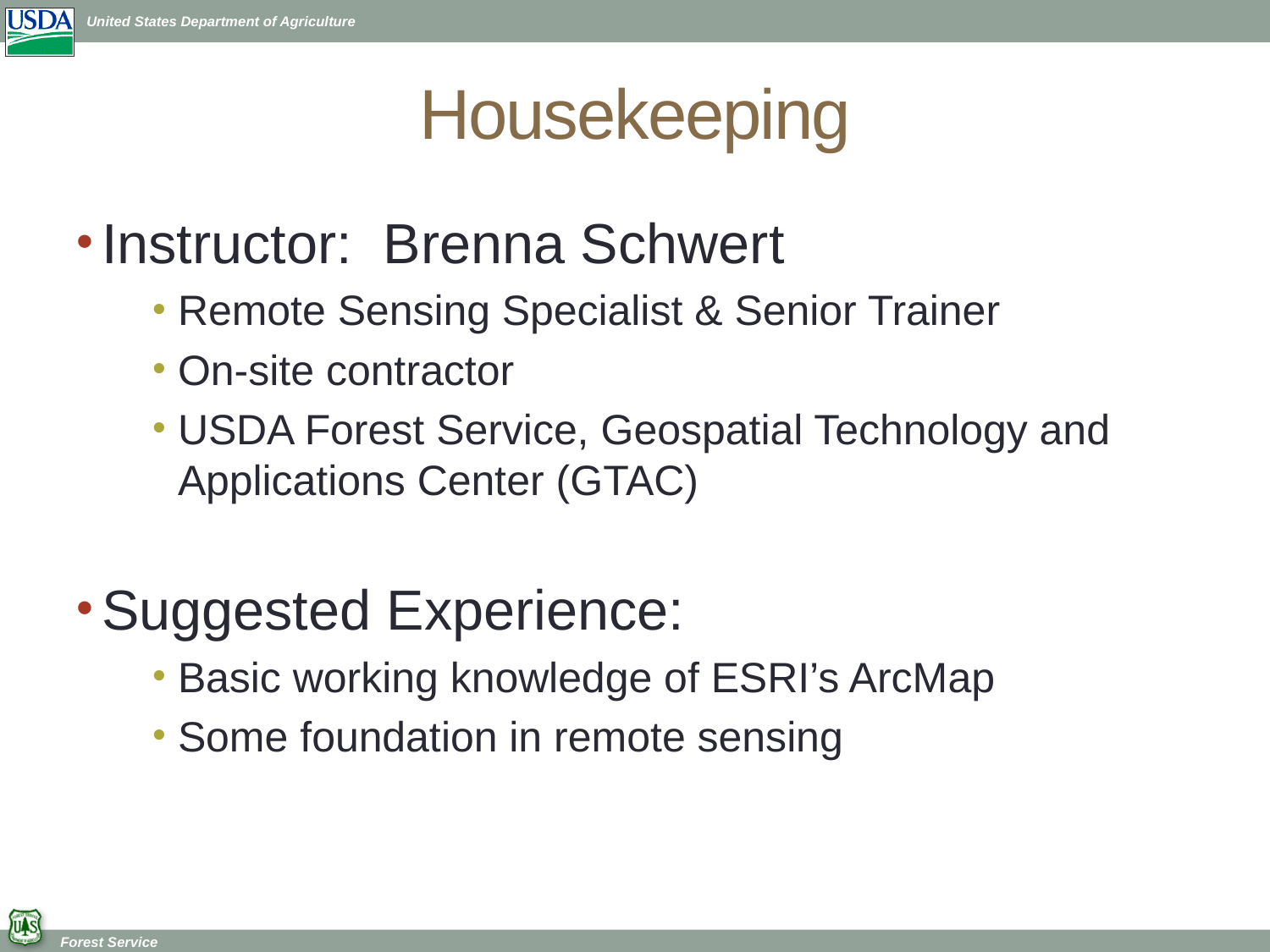

# Housekeeping
Instructor:  Brenna Schwert
Remote Sensing Specialist & Senior Trainer
On-site contractor
USDA Forest Service, Geospatial Technology and Applications Center (GTAC)

Suggested Experience:
Basic working knowledge of ESRI’s ArcMap
Some foundation in remote sensing